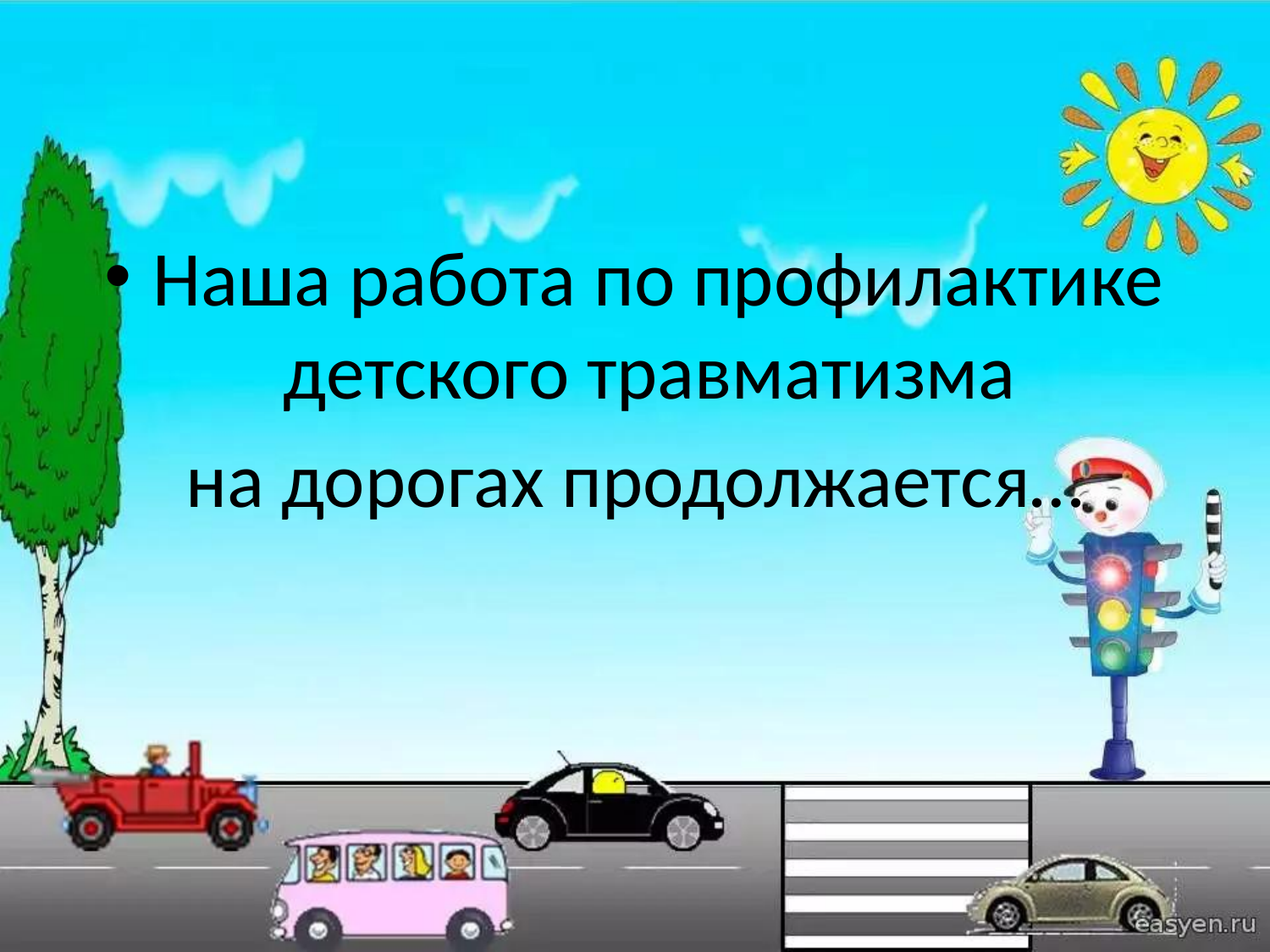

#
Наша работа по профилактике детского травматизма
на дорогах продолжается…